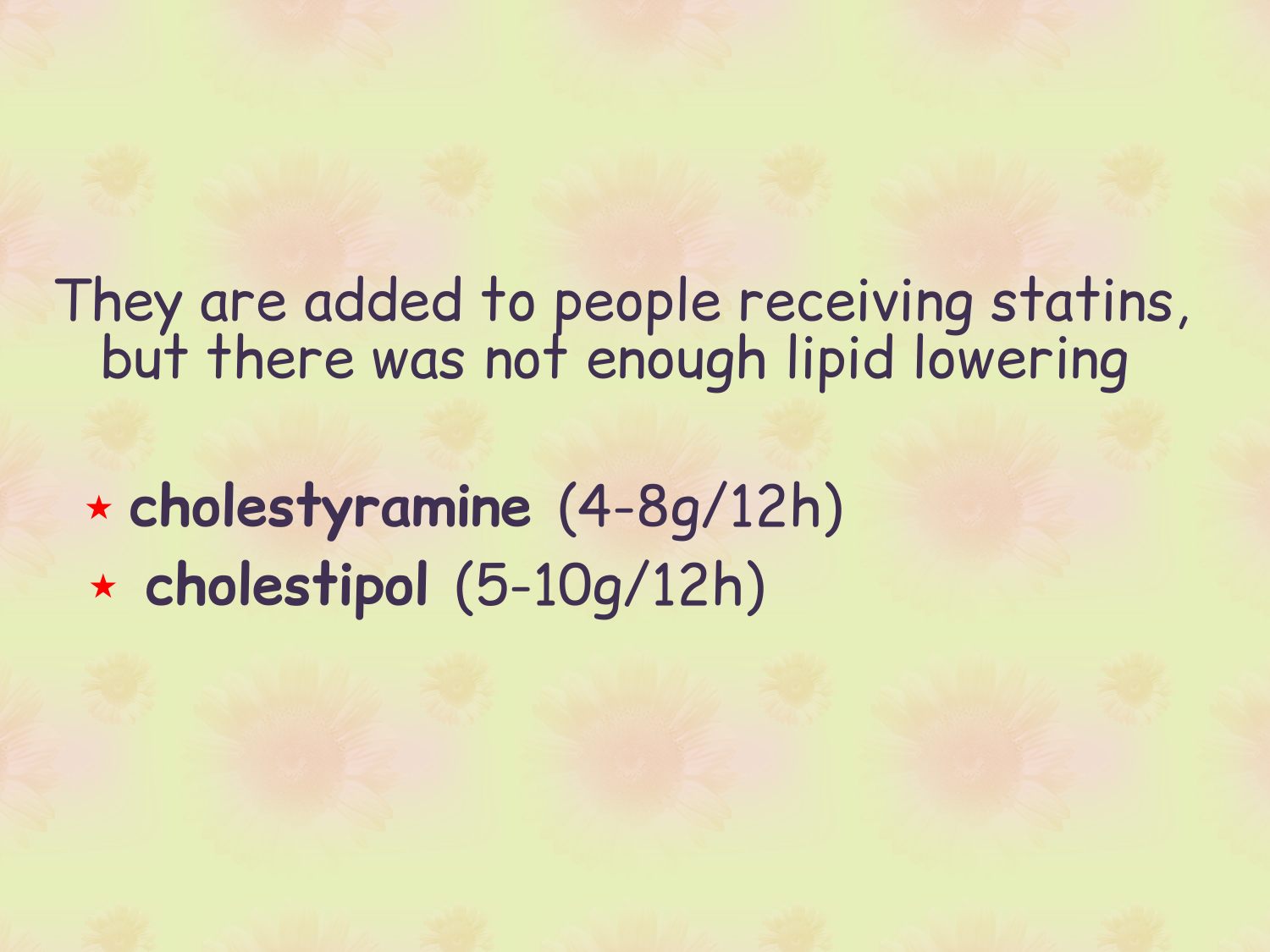

They are added to people receiving statins, but there was not enough lipid lowering

  ⋆ cholestyramine (4-8g/12h)
  ⋆ cholestipol (5-10g/12h)